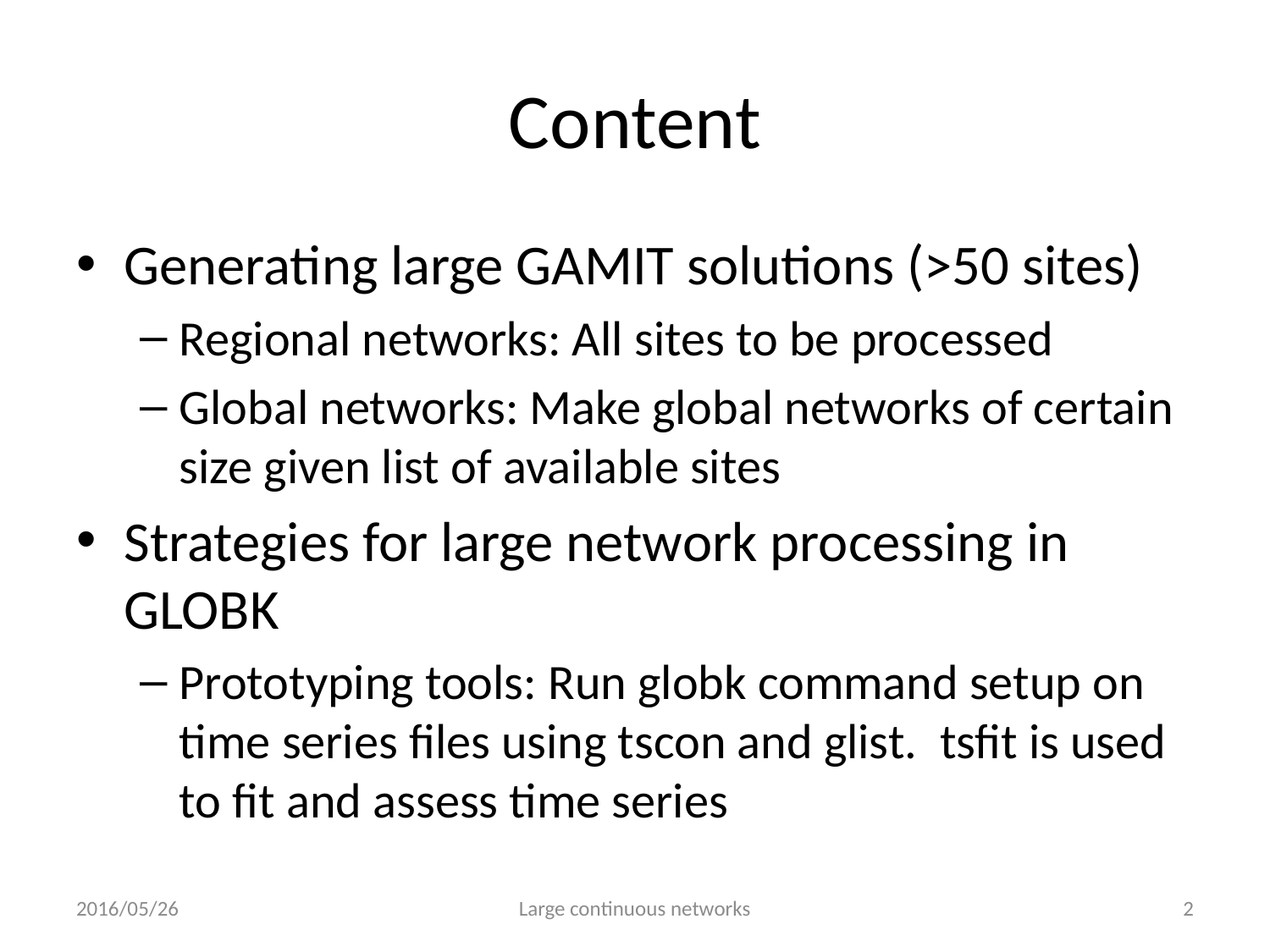

# Content
Generating large GAMIT solutions (>50 sites)
Regional networks: All sites to be processed
Global networks: Make global networks of certain size given list of available sites
Strategies for large network processing in GLOBK
Prototyping tools: Run globk command setup on time series files using tscon and glist.  tsfit is used to fit and assess time series
2016/05/26
Large continuous networks
2